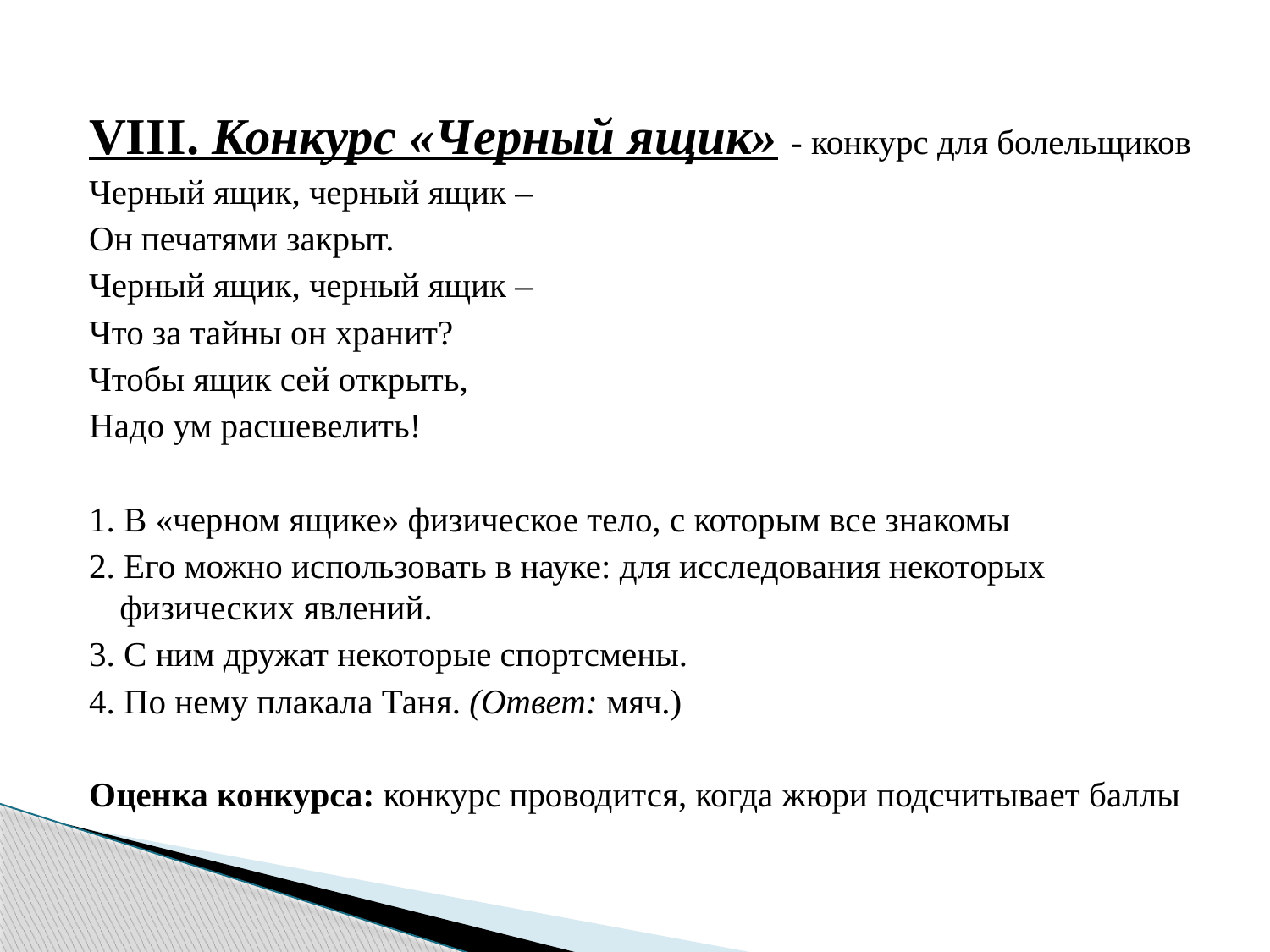

#

VIII. Конкурс «Черный ящик» - конкурс для болельщиков
Черный ящик, черный ящик –
Он печатями закрыт.
Черный ящик, черный ящик –
Что за тайны он хранит?
Чтобы ящик сей открыть,
Надо ум расшевелить!

1. В «черном ящике» физическое тело, с которым все знакомы
2. Его можно использовать в науке: для исследования некоторых физических явлений.
3. С ним дружат некоторые спортсмены.
4. По нему плакала Таня. (Ответ: мяч.)

Оценка конкурса: конкурс проводится, когда жюри подсчитывает баллы